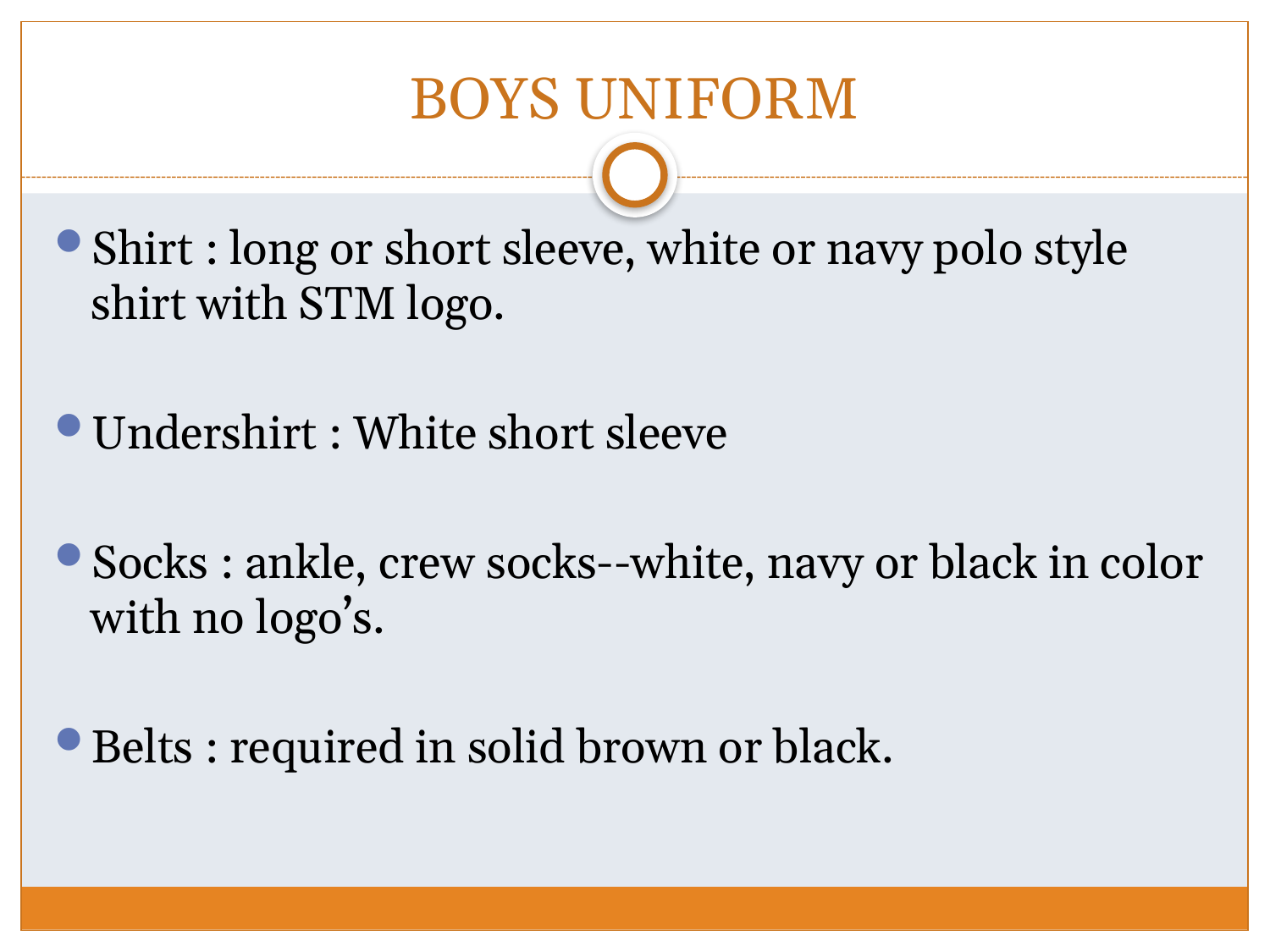

# BOYS UNIFORM
Shirt : long or short sleeve, white or navy polo style shirt with STM logo.

Undershirt : White short sleeve

Socks : ankle, crew socks--white, navy or black in color with no logo’s.

Belts : required in solid brown or black.